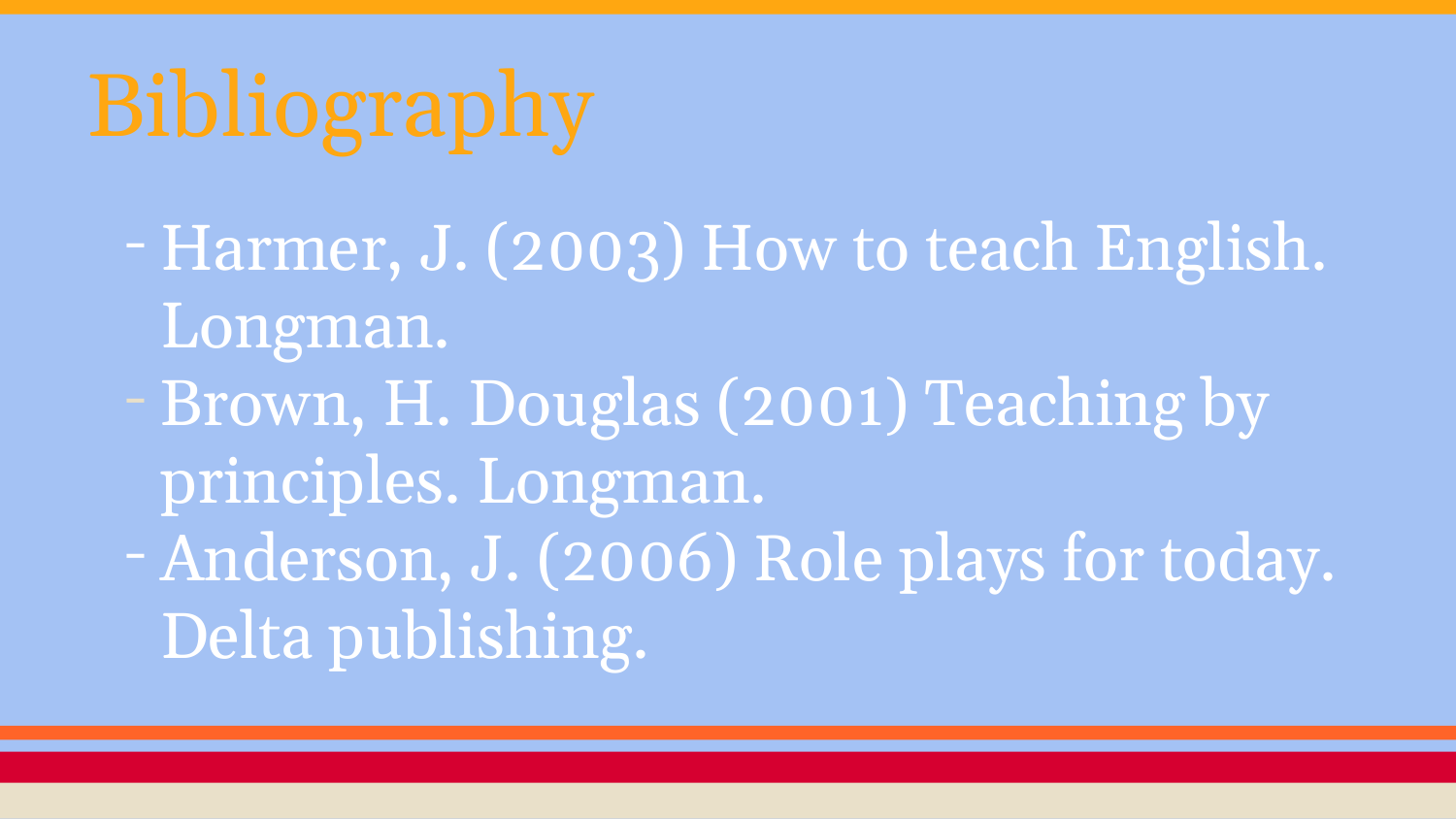

# Bibliography
Harmer, J. (2003) How to teach English. Longman.
Brown, H. Douglas (2001) Teaching by principles. Longman.
Anderson, J. (2006) Role plays for today. Delta publishing.